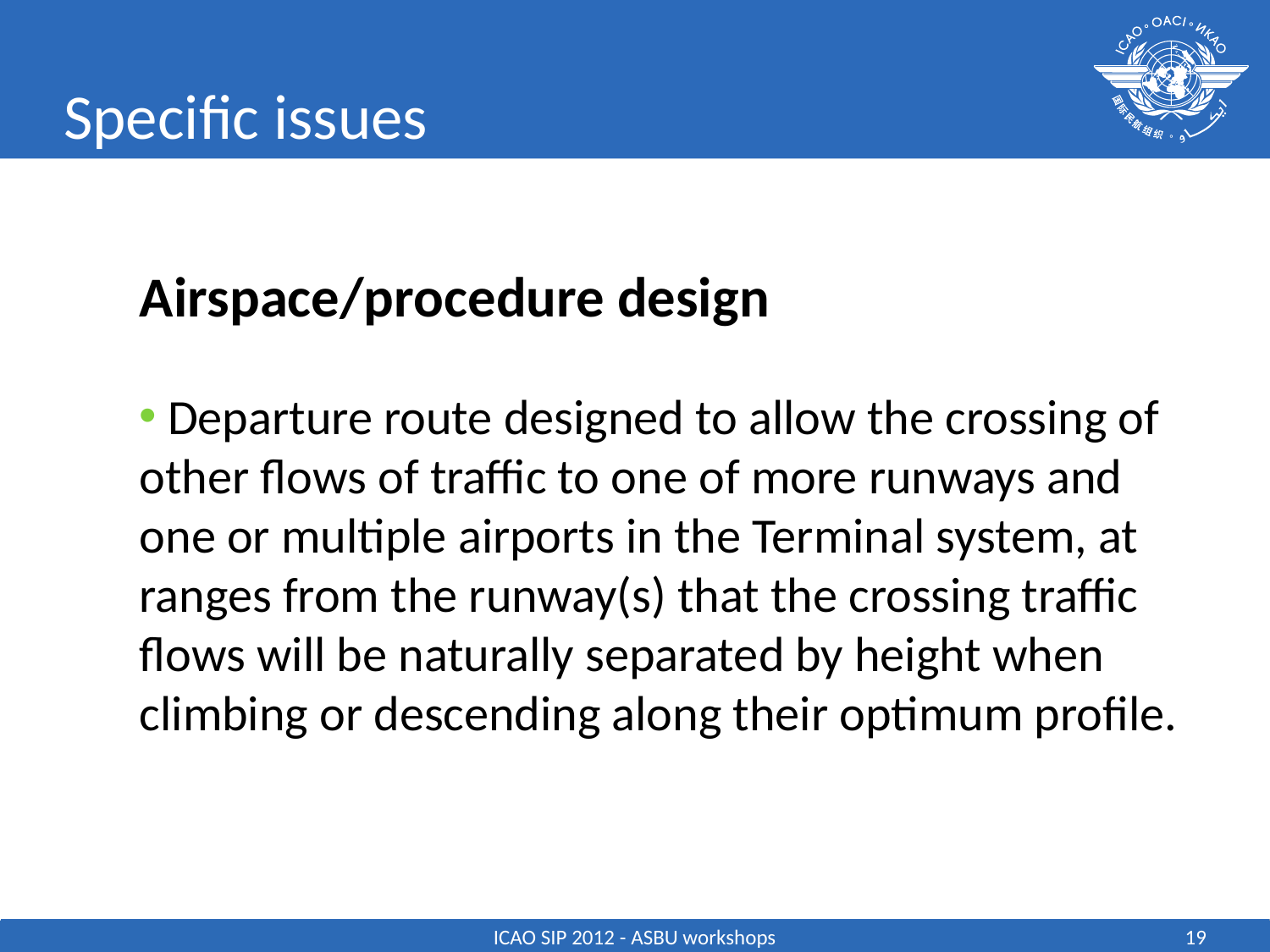

# Specific issues
Airspace/procedure design

 Departure route designed to allow the crossing of other flows of traffic to one of more runways and one or multiple airports in the Terminal system, at ranges from the runway(s) that the crossing traffic flows will be naturally separated by height when climbing or descending along their optimum profile.
ICAO SIP 2012 - ASBU workshops
19